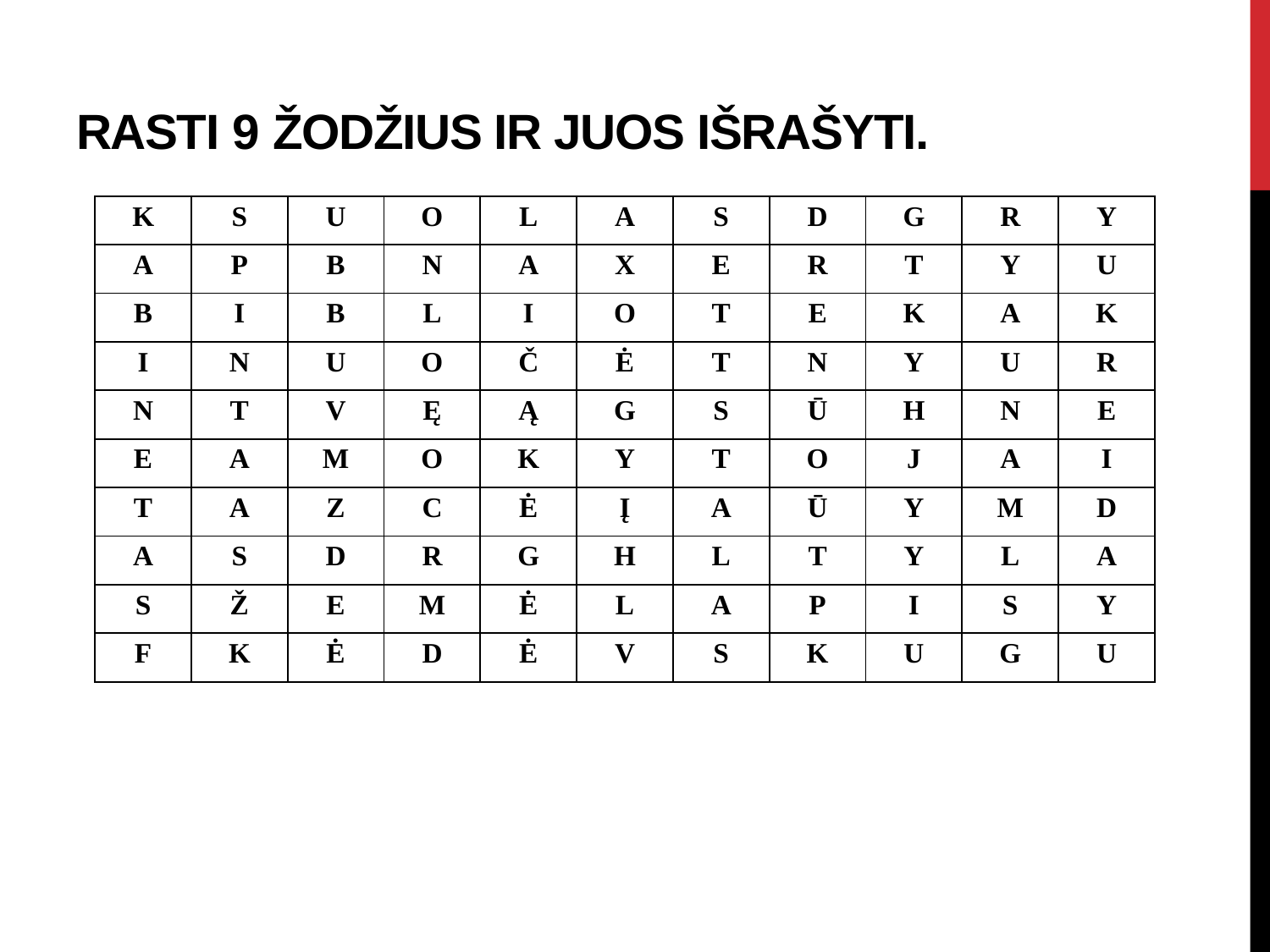

# Rasti 9 žodžius ir juos išrašyti.
| K | S | U | O | L | A | S | D | G | R | Y |
| --- | --- | --- | --- | --- | --- | --- | --- | --- | --- | --- |
| A | P | B | N | A | X | E | R | T | Y | U |
| B | I | B | L | I | O | T | E | K | A | K |
| I | N | U | O | Č | Ė | T | N | Y | U | R |
| N | T | V | Ę | Ą | G | S | Ū | H | N | E |
| E | A | M | O | K | Y | T | O | J | A | I |
| T | A | Z | C | Ė | Į | A | Ū | Y | M | D |
| A | S | D | R | G | H | L | T | Y | L | A |
| S | Ž | E | M | Ė | L | A | P | I | S | Y |
| F | K | Ė | D | Ė | V | S | K | U | G | U |